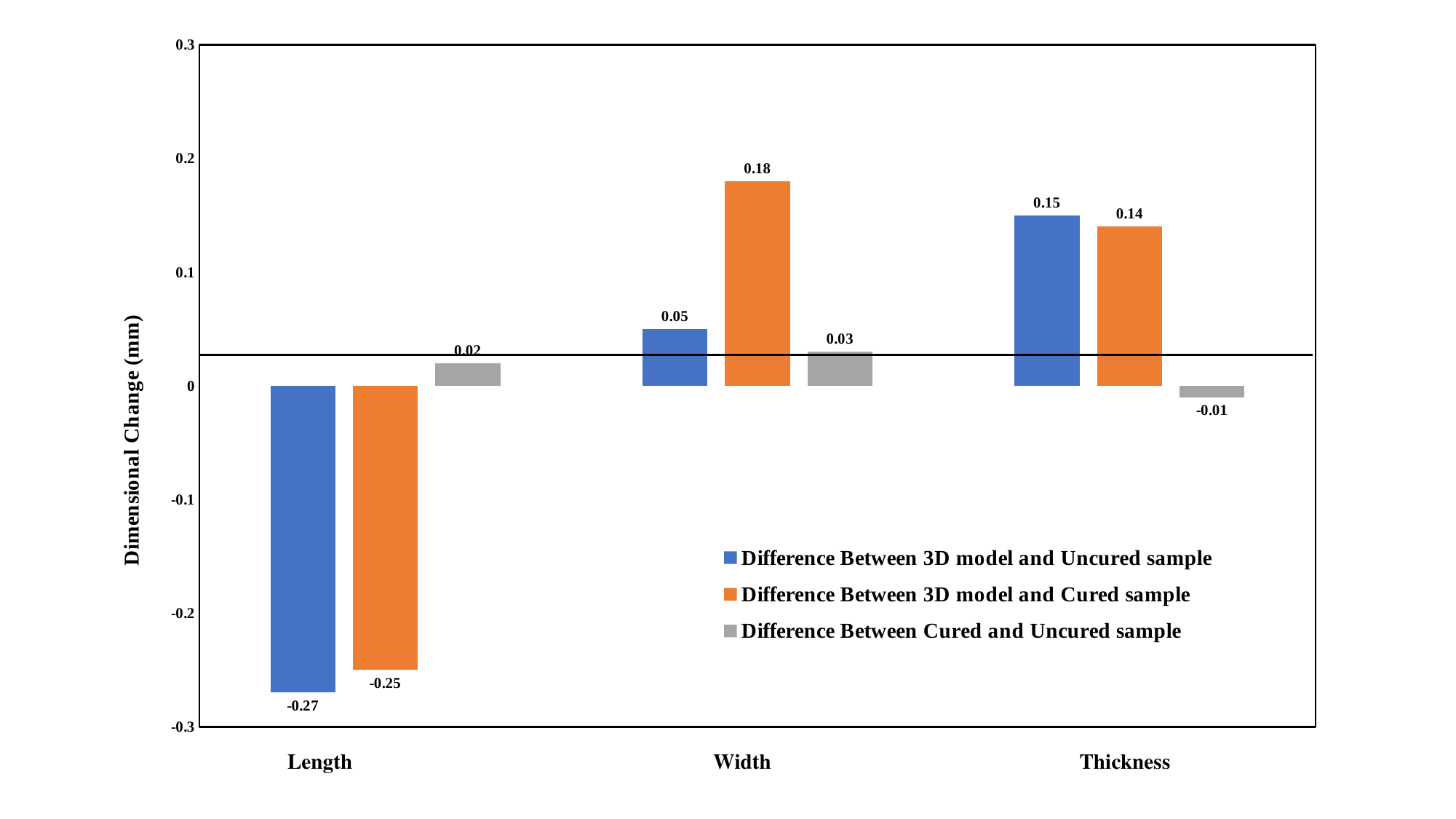

### Chart

| Category |  |  |  |
|---|---|---|---|
         Length 		                	       Width   	                                   Thickness